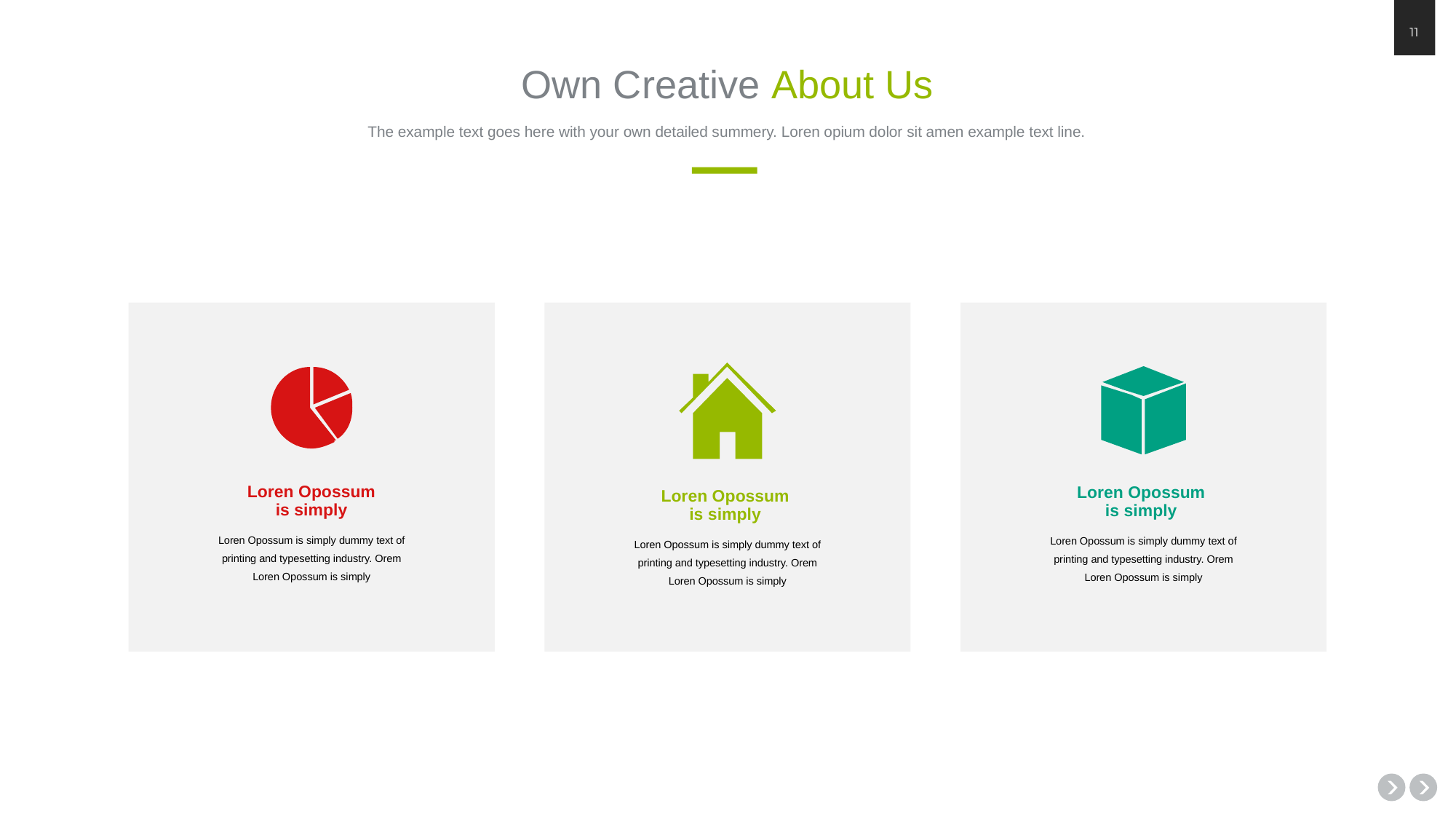

Own Creative About Us
The example text goes here with your own detailed summery. Loren opium dolor sit amen example text line.

Loren Opossum
is simply
Loren Opossum is simply dummy text of
printing and typesetting industry. Orem
Loren Opossum is simply

Loren Opossum
is simply
Loren Opossum is simply dummy text of
printing and typesetting industry. Orem
Loren Opossum is simply

Loren Opossum
 is simply
Loren Opossum is simply dummy text of
printing and typesetting industry. Orem
Loren Opossum is simply